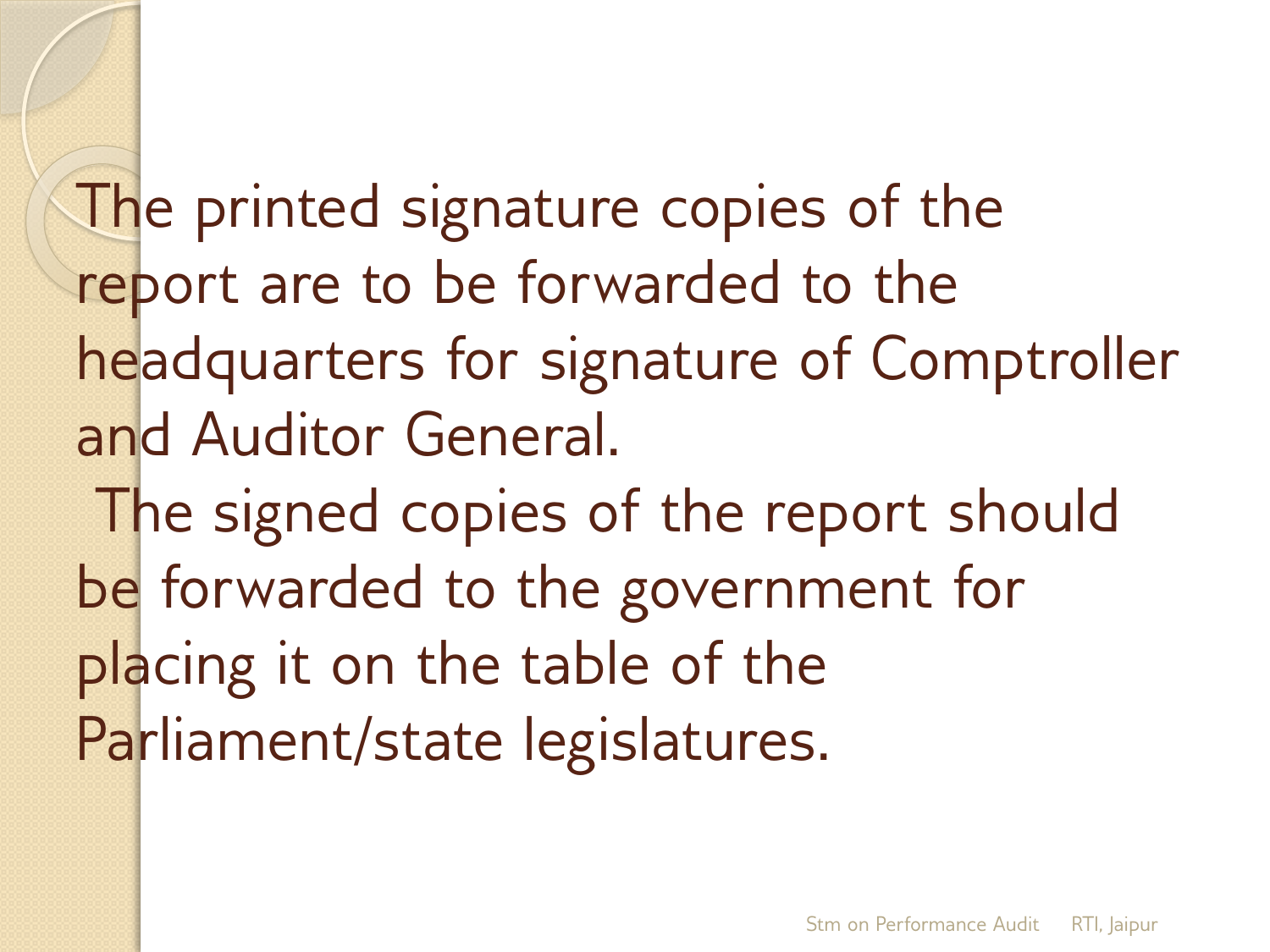

# The printed signature copies of the report are to be forwarded to the headquarters for signature of Comptroller and Auditor General. The signed copies of the report should be forwarded to the government for placing it on the table of the Parliament/state legislatures.
Stm on Performance Audit     RTI, Jaipur